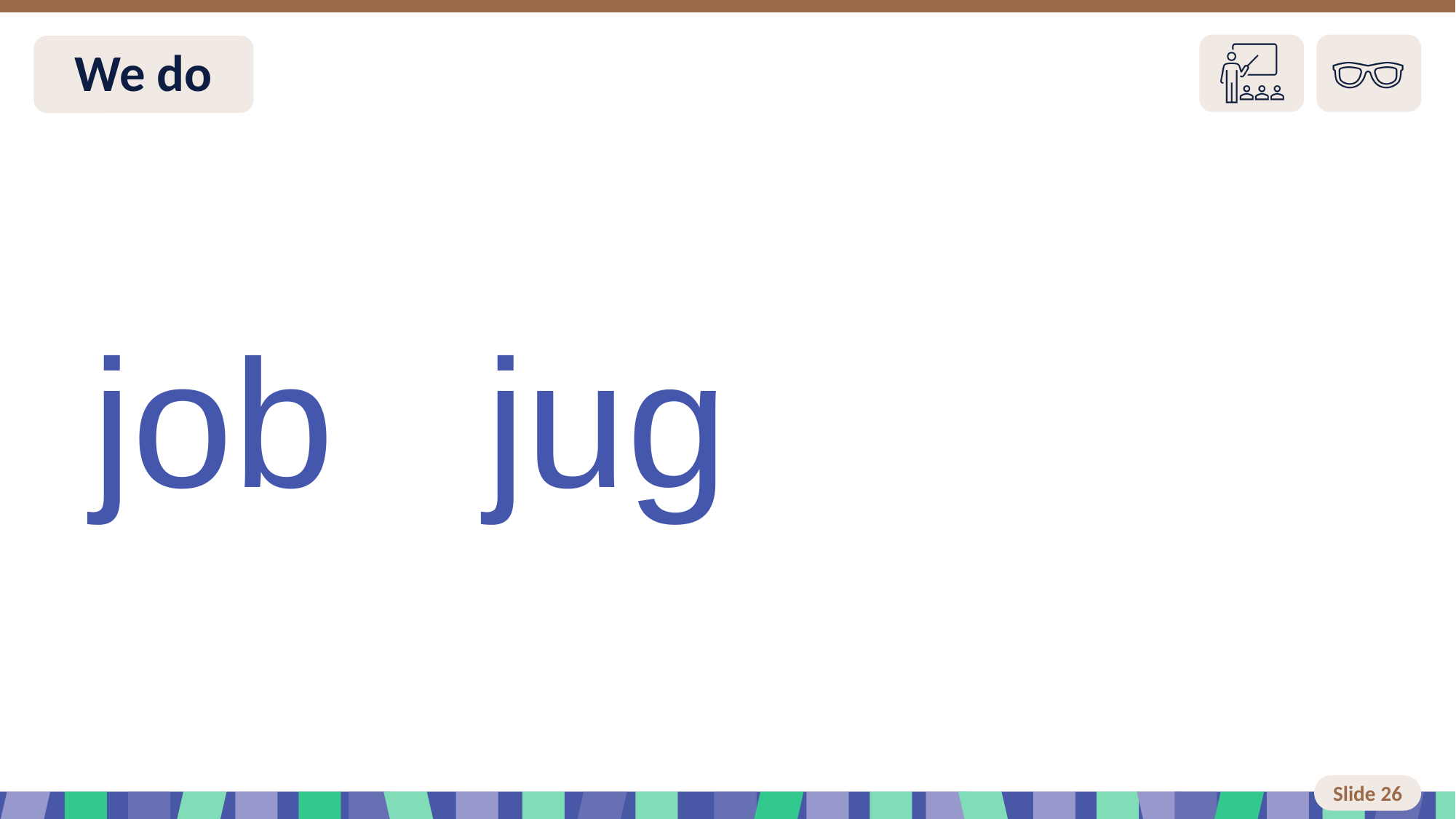

# Slide 23 We do
job   jug